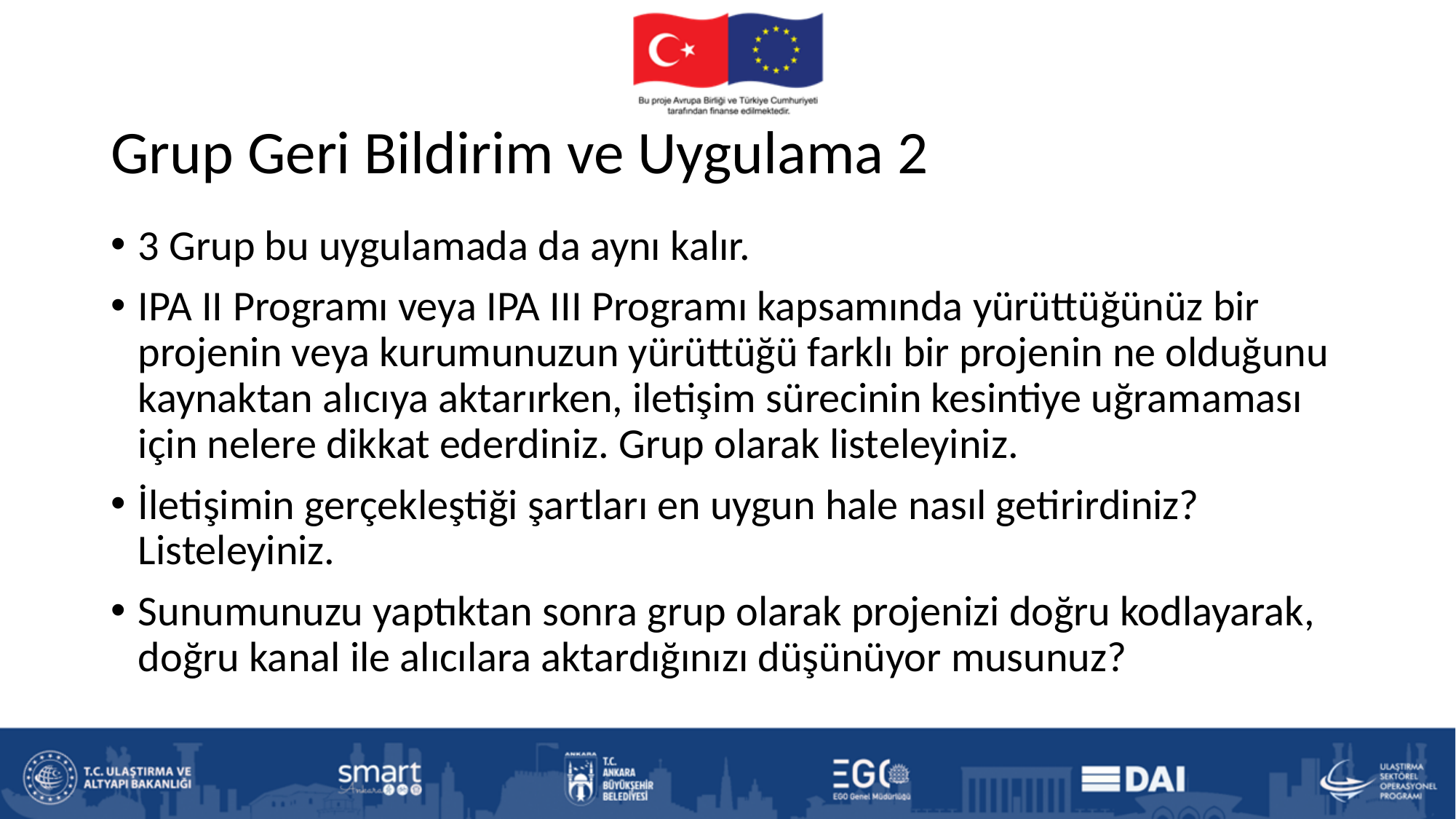

# Grup Geri Bildirim ve Uygulama 2
3 Grup bu uygulamada da aynı kalır.
IPA II Programı veya IPA III Programı kapsamında yürüttüğünüz bir projenin veya kurumunuzun yürüttüğü farklı bir projenin ne olduğunu kaynaktan alıcıya aktarırken, iletişim sürecinin kesintiye uğramaması için nelere dikkat ederdiniz. Grup olarak listeleyiniz.
İletişimin gerçekleştiği şartları en uygun hale nasıl getirirdiniz? Listeleyiniz.
Sunumunuzu yaptıktan sonra grup olarak projenizi doğru kodlayarak, doğru kanal ile alıcılara aktardığınızı düşünüyor musunuz?